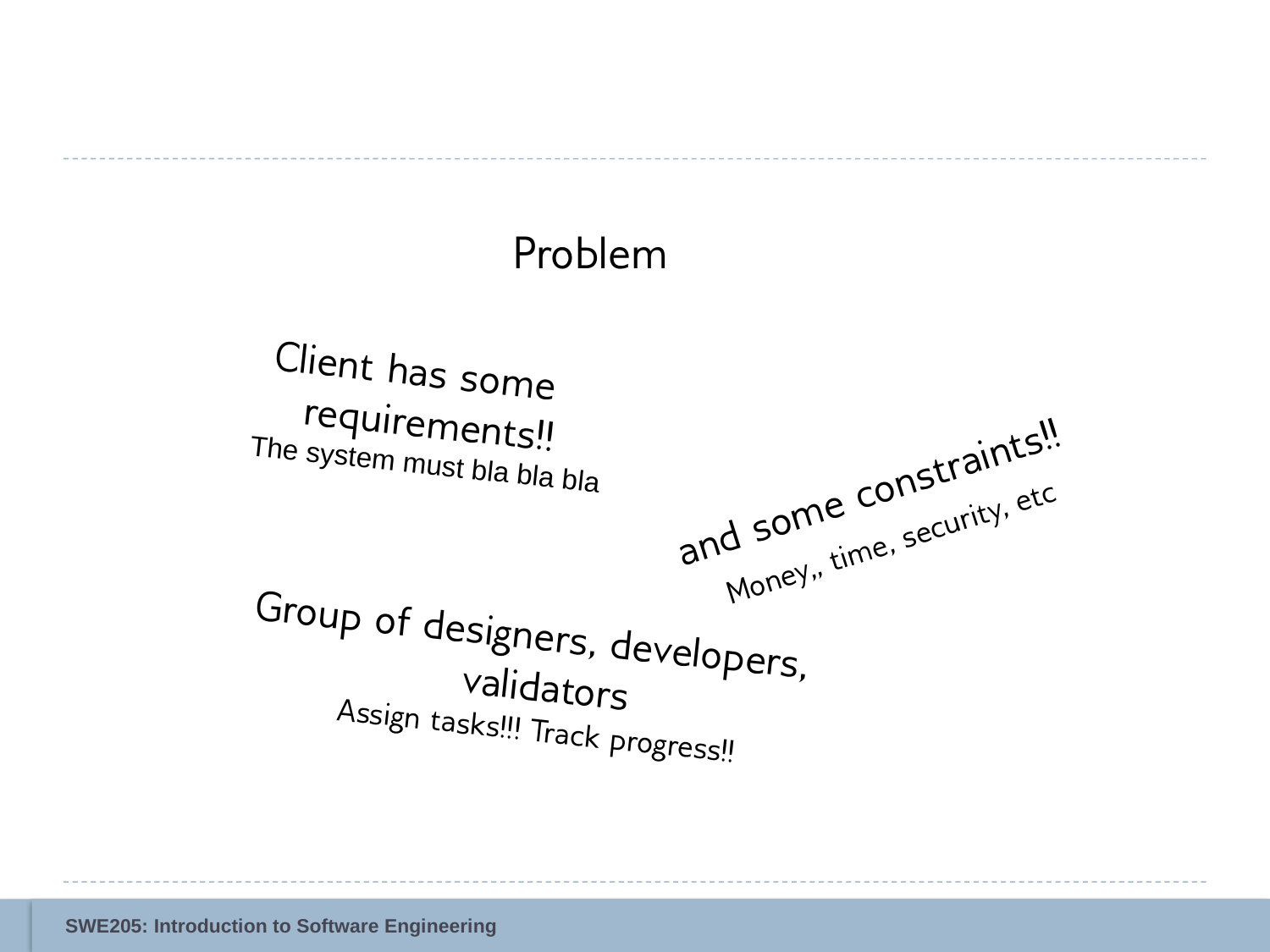

#
Problem
Client has some requirements!!
The system must bla bla bla

and some constraints!!
Money,, time, security, etc
Group of designers, developers, validators
Assign tasks!!! Track progress!!

6